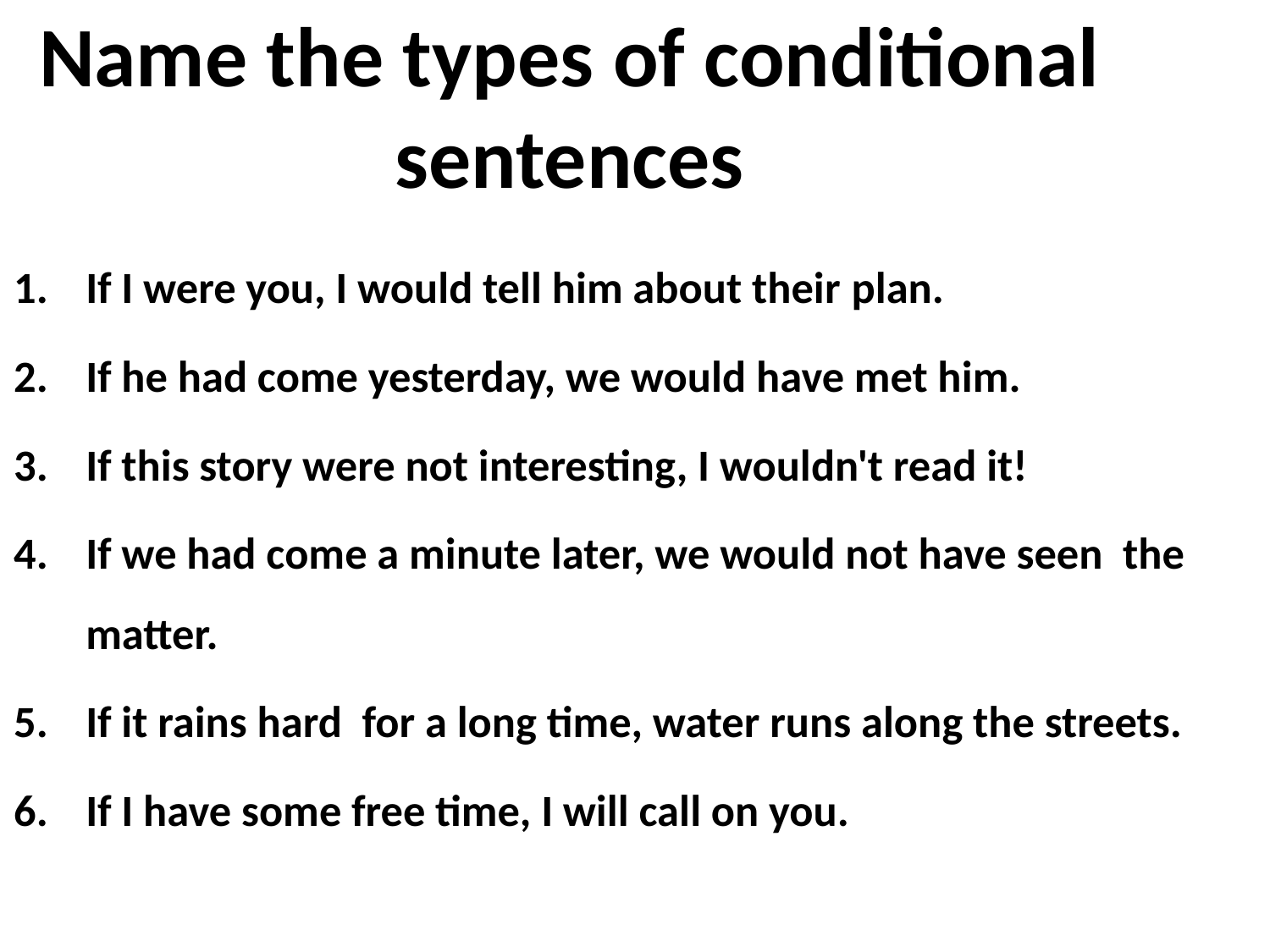

Name the types of conditional sentences
If I were you, I would tell him about their plan.
If he had come yesterday, we would have met him.
If this story were not interesting, I wouldn't read it!
If we had come a minute later, we would not have seen  the matter.
If it rains hard  for a long time, water runs along the streets.
If I have some free time, I will call on you.